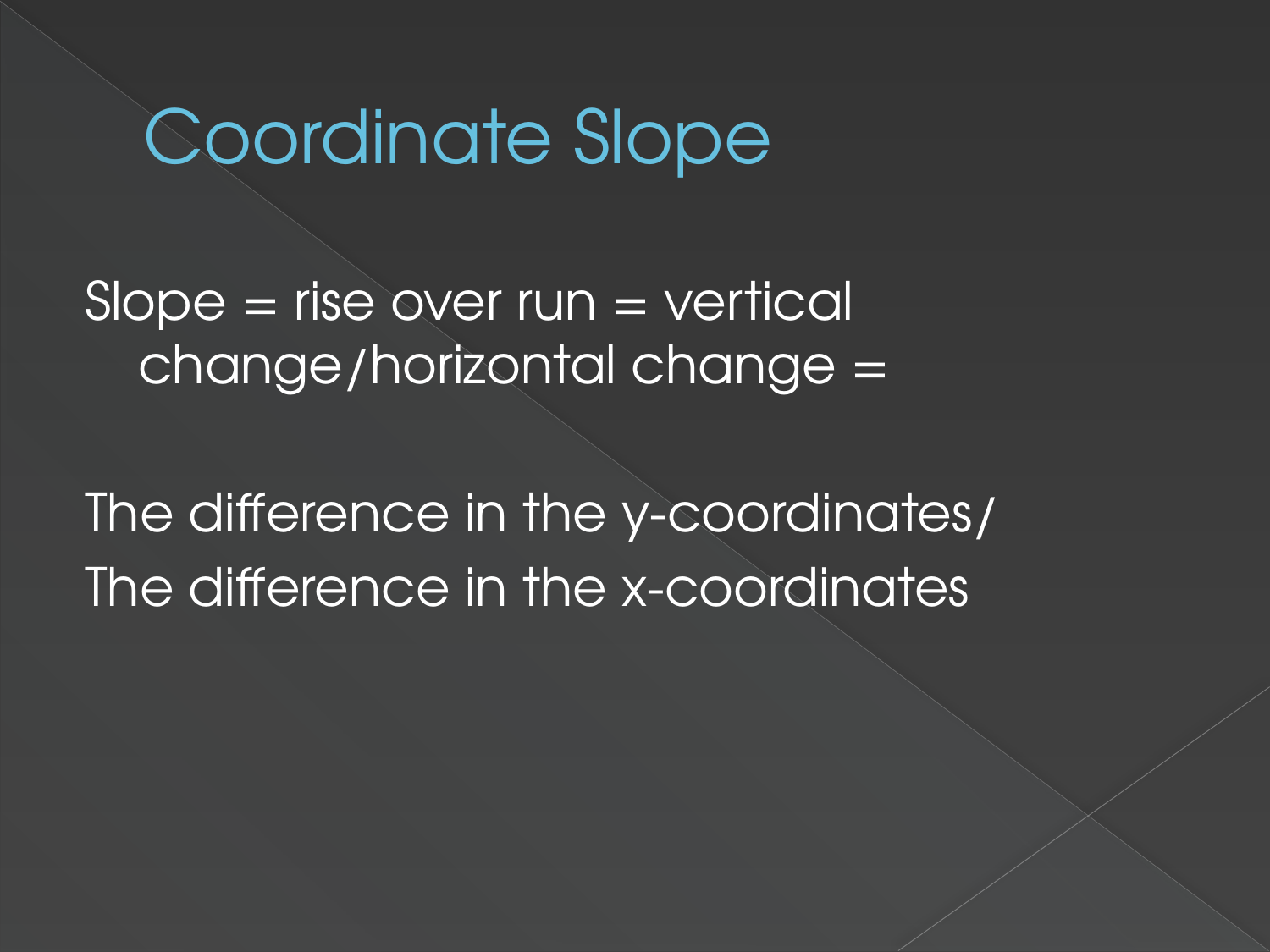

# Coordinate Slope
Slope = rise over run = vertical change/horizontal change =

The difference in the y-coordinates/
The difference in the x-coordinates